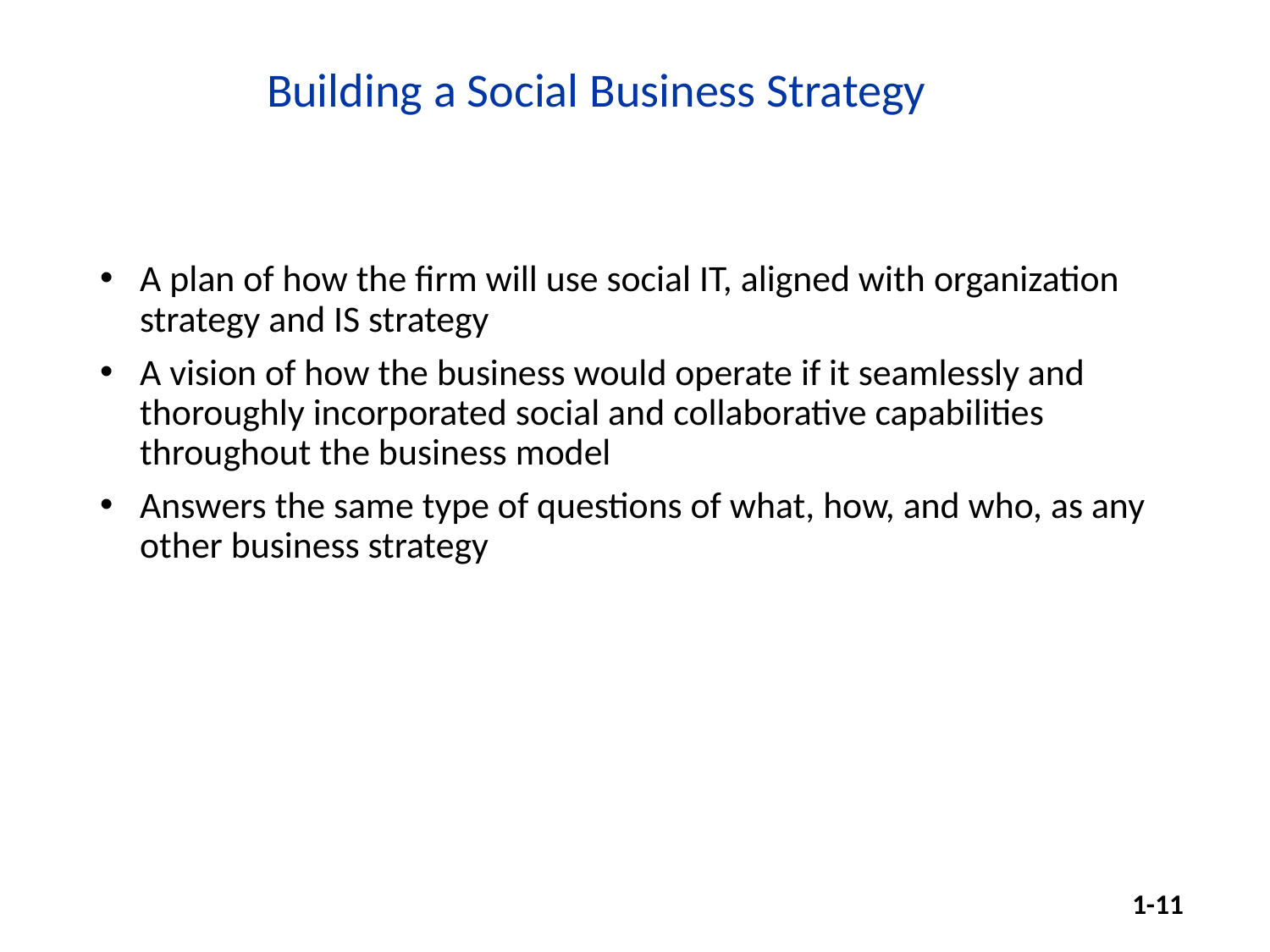

# Building a Social Business Strategy
A plan of how the firm will use social IT, aligned with organization strategy and IS strategy
A vision of how the business would operate if it seamlessly and thoroughly incorporated social and collaborative capabilities throughout the business model
Answers the same type of questions of what, how, and who, as any other business strategy